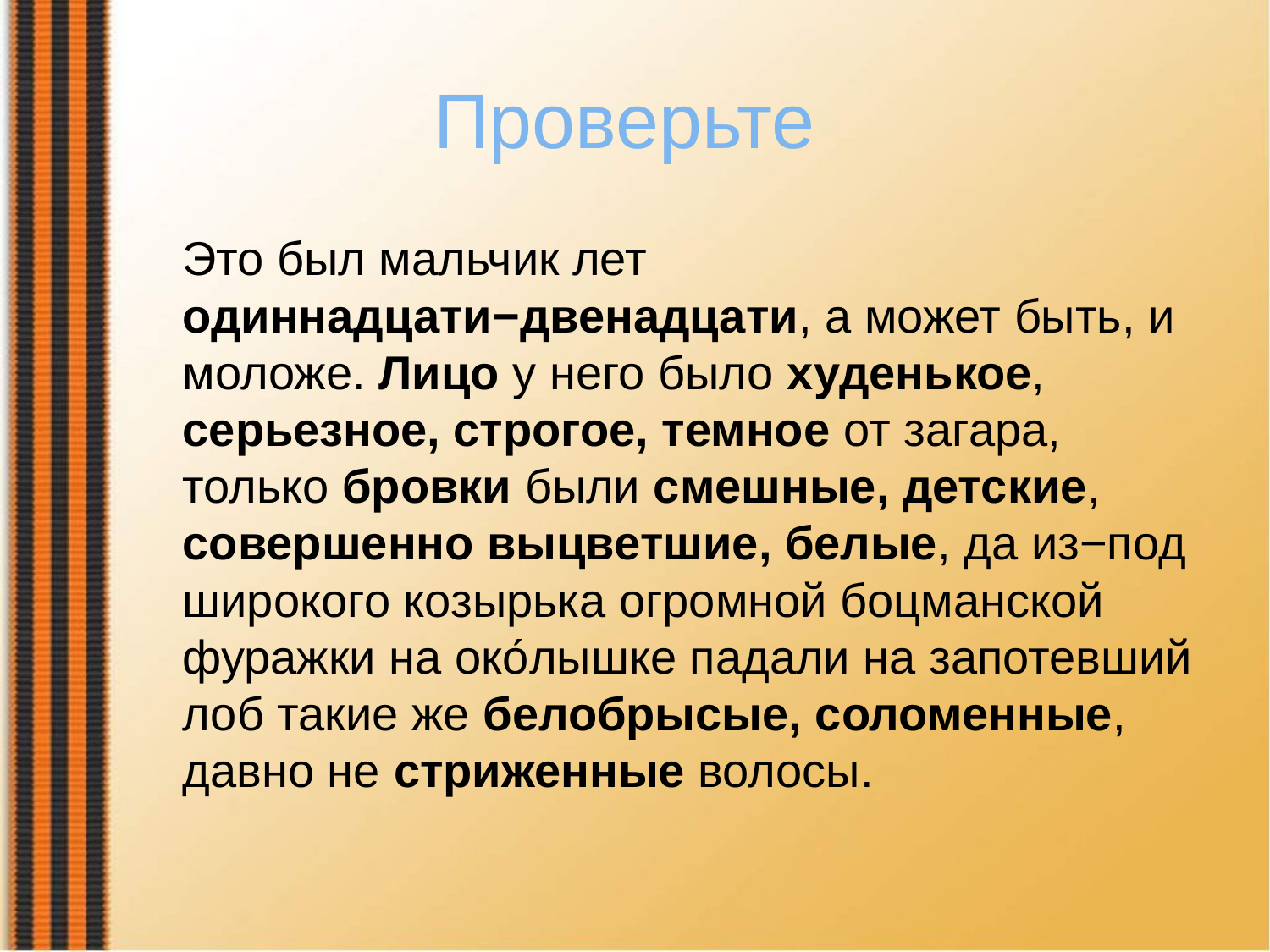

# Проверьте
Это был мальчик лет одиннадцати−двенадцати, а может быть, и моложе. Лицо у него было худенькое, серьезное, строгое, темное от загара, только бровки были смешные, детские, совершенно выцветшие, белые, да из−под широкого козырька огромной боцманской фуражки на око́лышке падали на запотевший лоб такие же белобрысые, соломенные, давно не стриженные волосы.